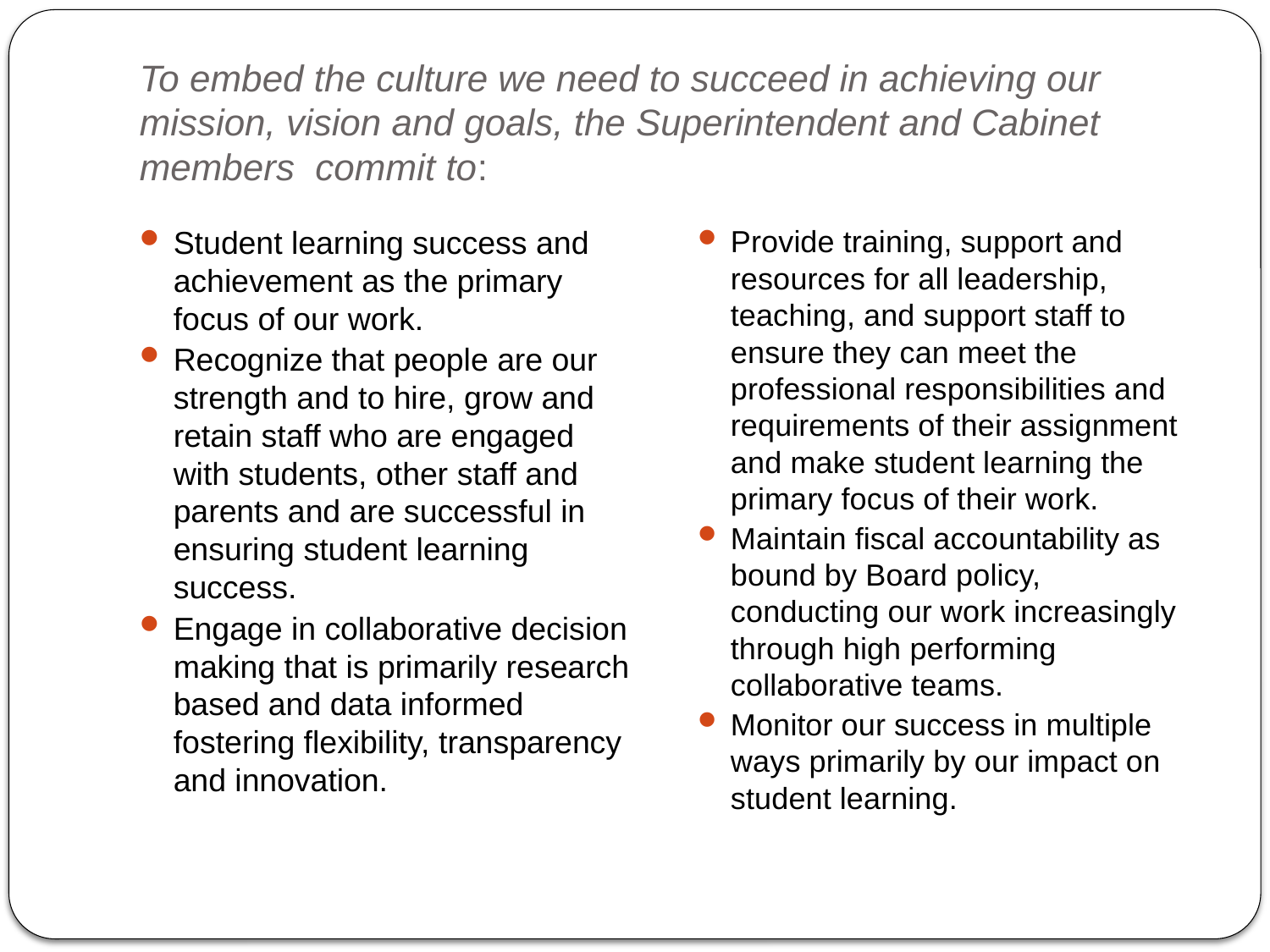

# To embed the culture we need to succeed in achieving our mission, vision and goals, the Superintendent and Cabinet members  commit to:

Student learning success and achievement as the primary focus of our work.
Recognize that people are our strength and to hire, grow and retain staff who are engaged with students, other staff and parents and are successful in ensuring student learning success.
Engage in collaborative decision making that is primarily research based and data informed fostering flexibility, transparency and innovation.

Provide training, support and resources for all leadership, teaching, and support staff to ensure they can meet the professional responsibilities and requirements of their assignment and make student learning the primary focus of their work.
Maintain fiscal accountability as bound by Board policy, conducting our work increasingly through high performing collaborative teams.
Monitor our success in multiple ways primarily by our impact on student learning.